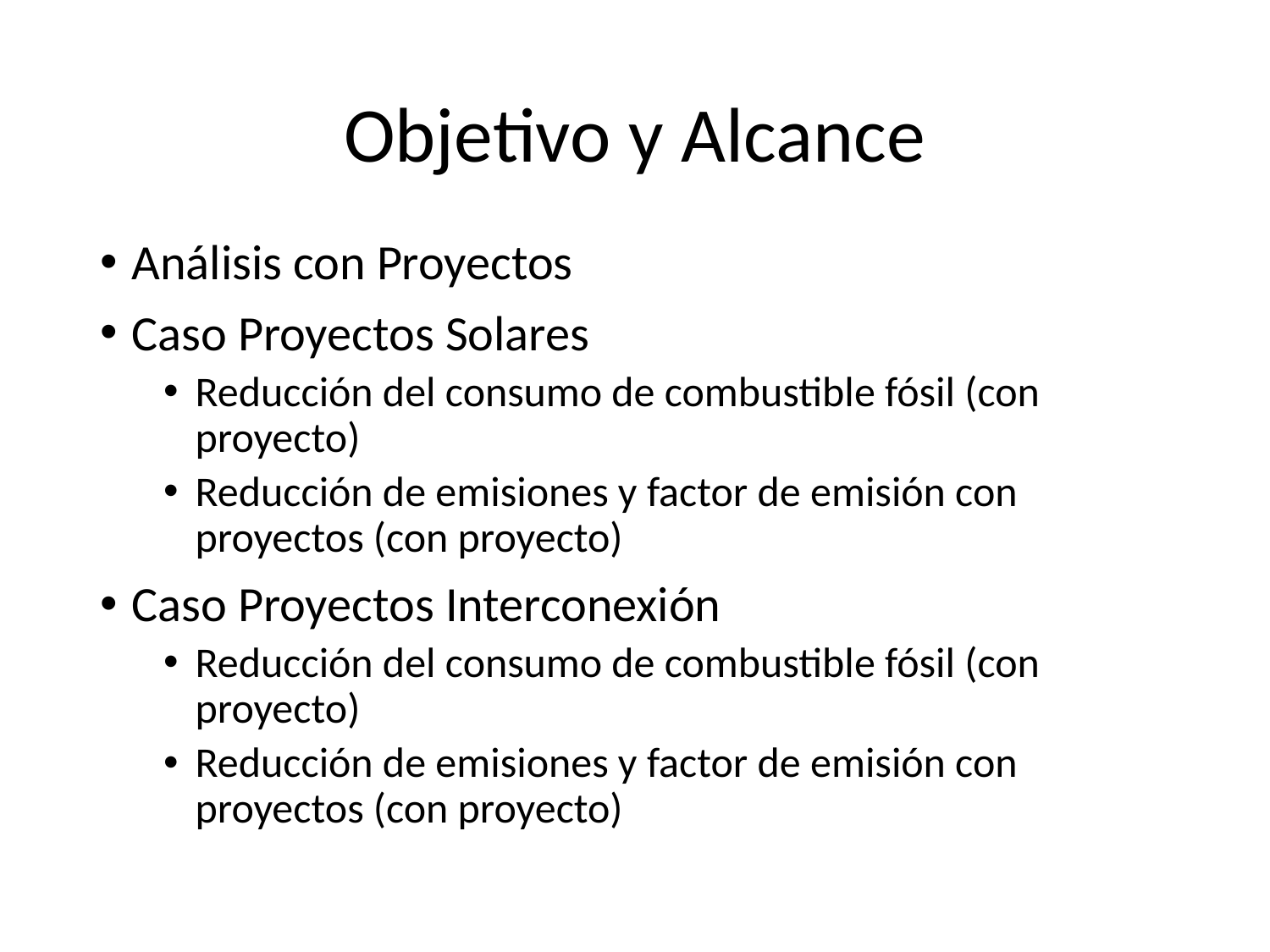

# Objetivo y Alcance
Análisis con Proyectos
Caso Proyectos Solares
Reducción del consumo de combustible fósil (con proyecto)
Reducción de emisiones y factor de emisión con proyectos (con proyecto)
Caso Proyectos Interconexión
Reducción del consumo de combustible fósil (con proyecto)
Reducción de emisiones y factor de emisión con proyectos (con proyecto)